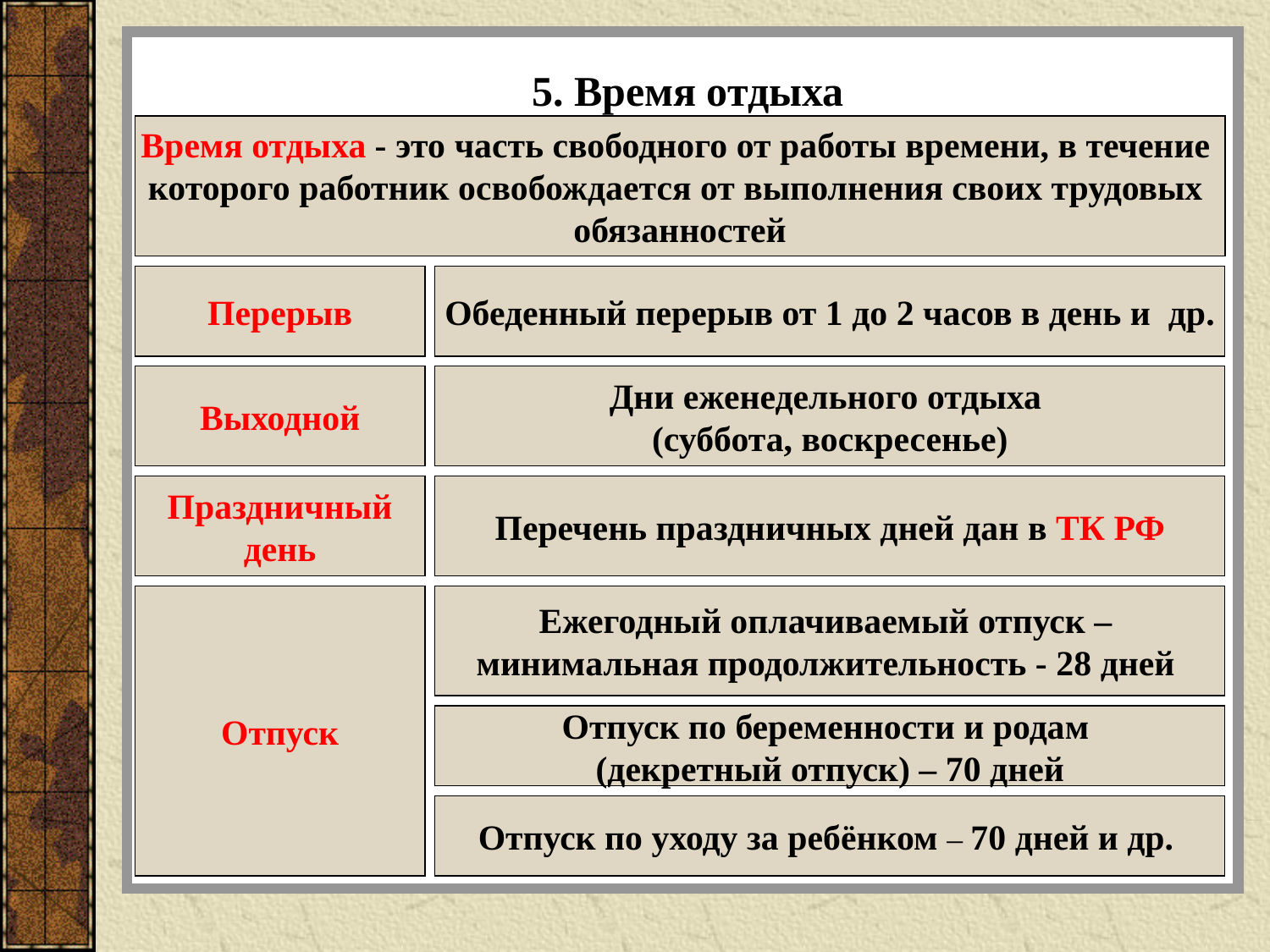

# 5. Время отдыха
Время отдыха - это часть свободного от работы времени, в течение
которого работник освобождается от выполнения своих трудовых
обязанностей
Перерыв
Обеденный перерыв от 1 до 2 часов в день и  др.
Выходной
Дни еженедельного отдыха
(суббота, воскресенье)
Праздничный
день
Перечень праздничных дней дан в ТК РФ
Отпуск
Ежегодный оплачиваемый отпуск –
минимальная продолжительность - 28 дней
Отпуск по беременности и родам
(декретный отпуск) – 70 дней
Отпуск по уходу за ребёнком – 70 дней и др.